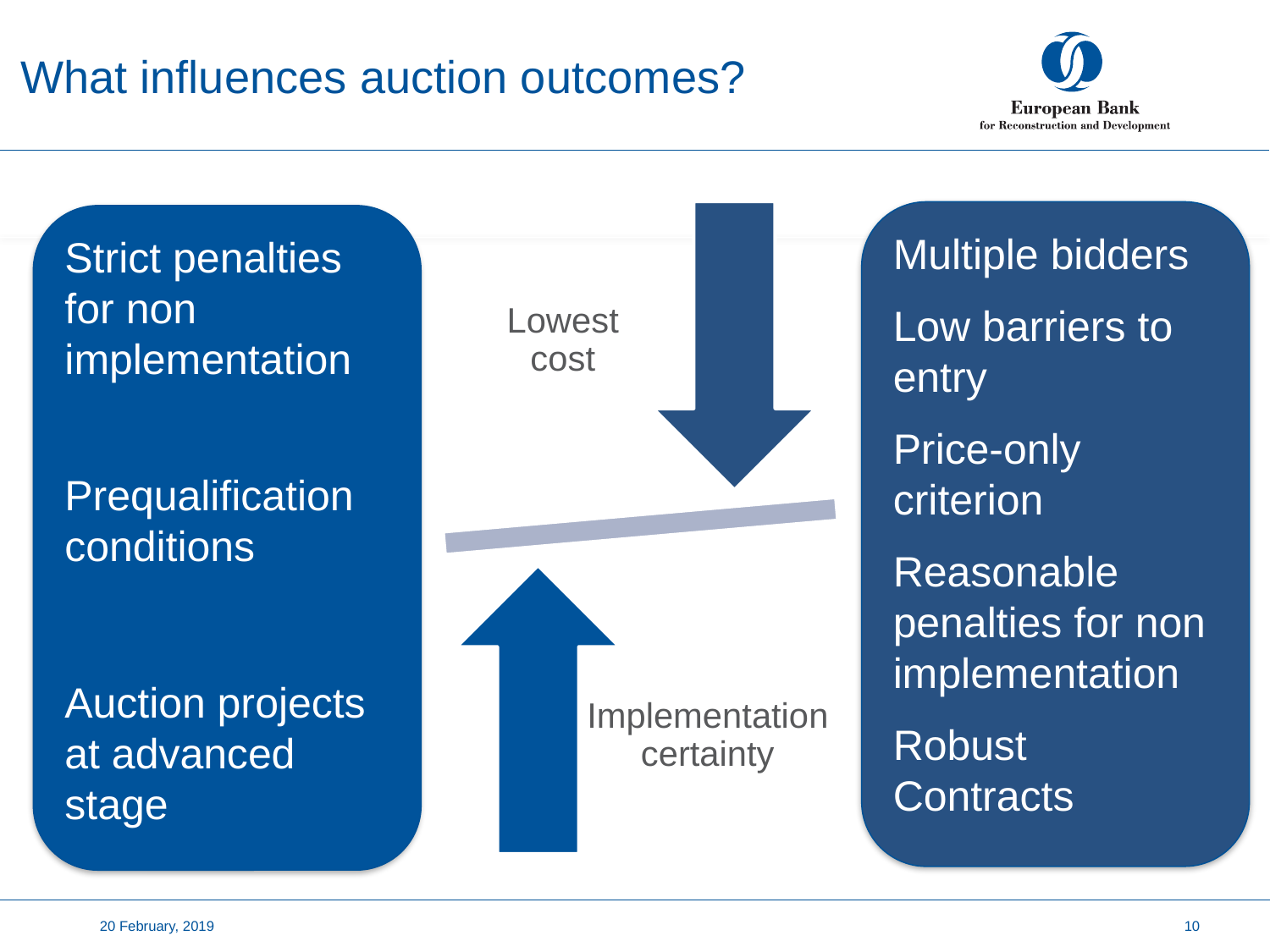

What influences auction outcomes?
Lowest cost
Implementation certainty
Multiple bidders
Low barriers to entry
Price-only criterion
Reasonable penalties for non implementation
Robust Contracts
Strict penalties
for non implementation

Prequalification conditions

Auction projects at advanced stage
20 February, 2019
10